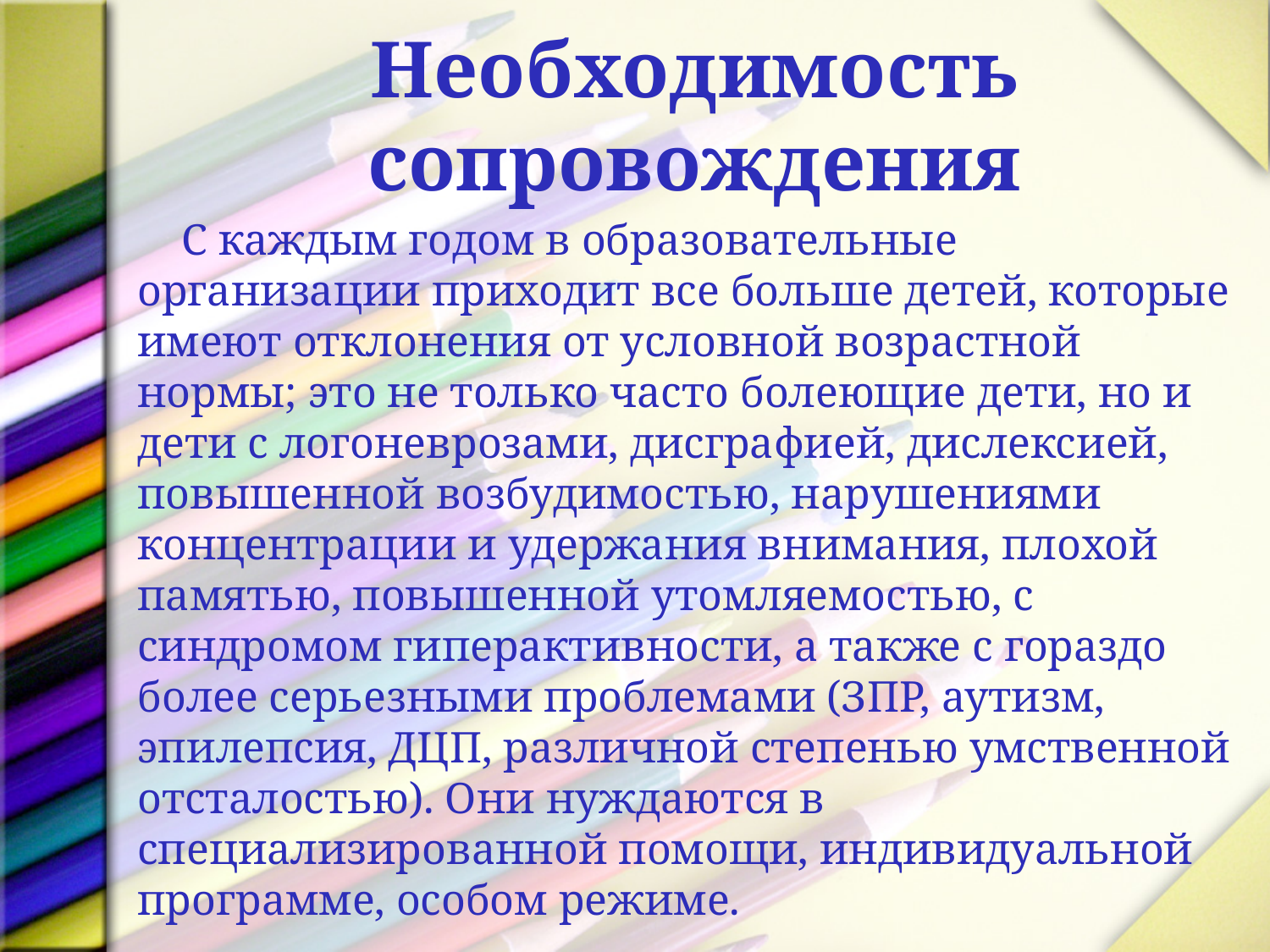

# Необходимость сопровождения
    C каждым годом в образовательные организации приходит все больше детей, которые имеют отклонения от условной возрастной нормы; это не только часто болеющие дети, но и дети с логоневрозами, дисграфией, дислексией, повышенной возбудимостью, нарушениями концентрации и удержания внимания, плохой памятью, повышенной утомляемостью, с синдромом гиперактивности, а также с гораздо более серьезными проблемами (ЗПР, аутизм, эпилепсия, ДЦП, различной степенью умственной отсталостью). Они нуждаются в специализированной помощи, индивидуальной программе, особом режиме.